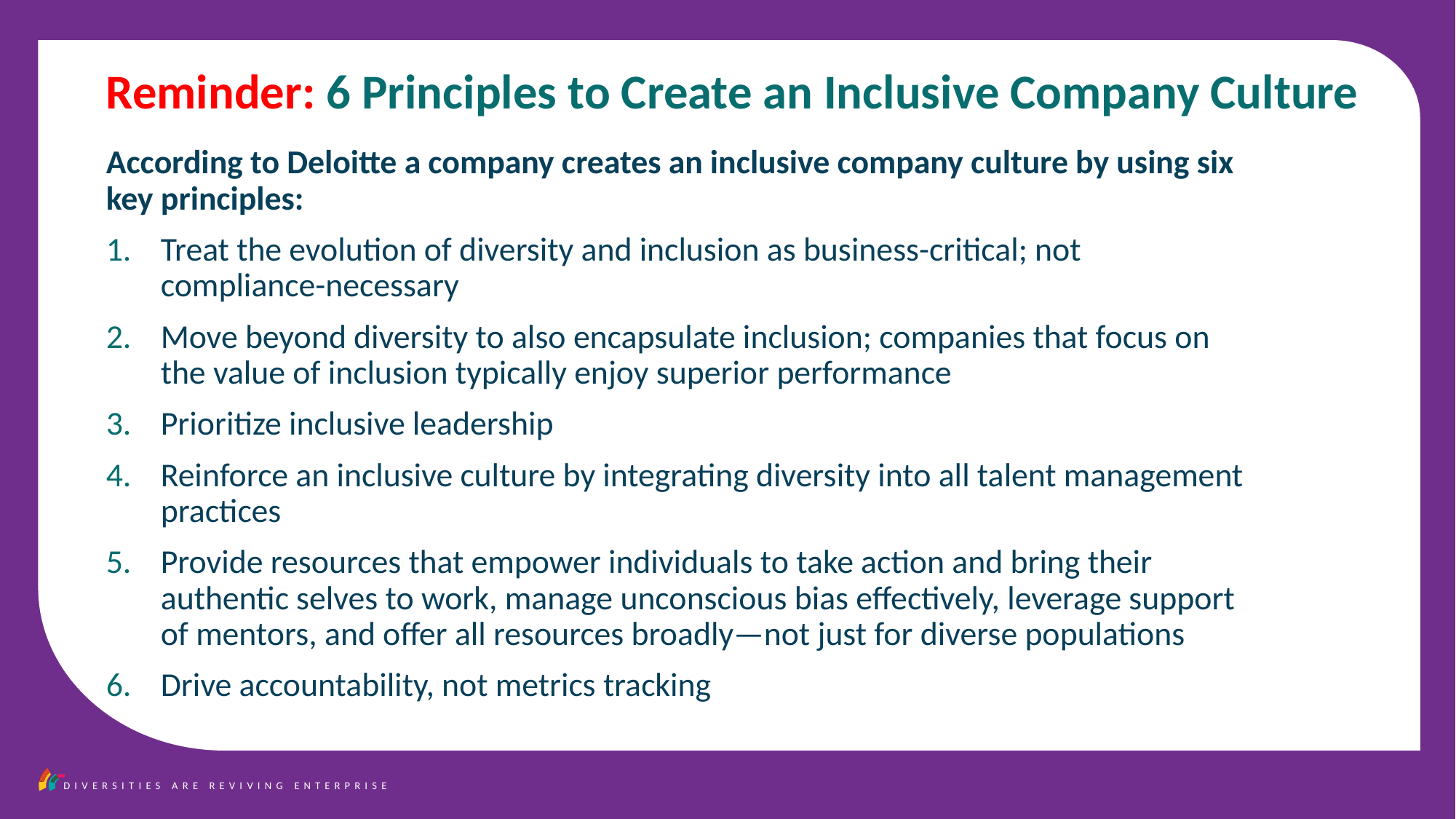

Reminder: 6 Principles to Create an Inclusive Company Culture
According to Deloitte a company creates an inclusive company culture by using six key principles:
Treat the evolution of diversity and inclusion as business-critical; not compliance-necessary
Move beyond diversity to also encapsulate inclusion; companies that focus on the value of inclusion typically enjoy superior performance
Prioritize inclusive leadership
Reinforce an inclusive culture by integrating diversity into all talent management practices
Provide resources that empower individuals to take action and bring their authentic selves to work, manage unconscious bias effectively, leverage support of mentors, and offer all resources broadly—not just for diverse populations
Drive accountability, not metrics tracking